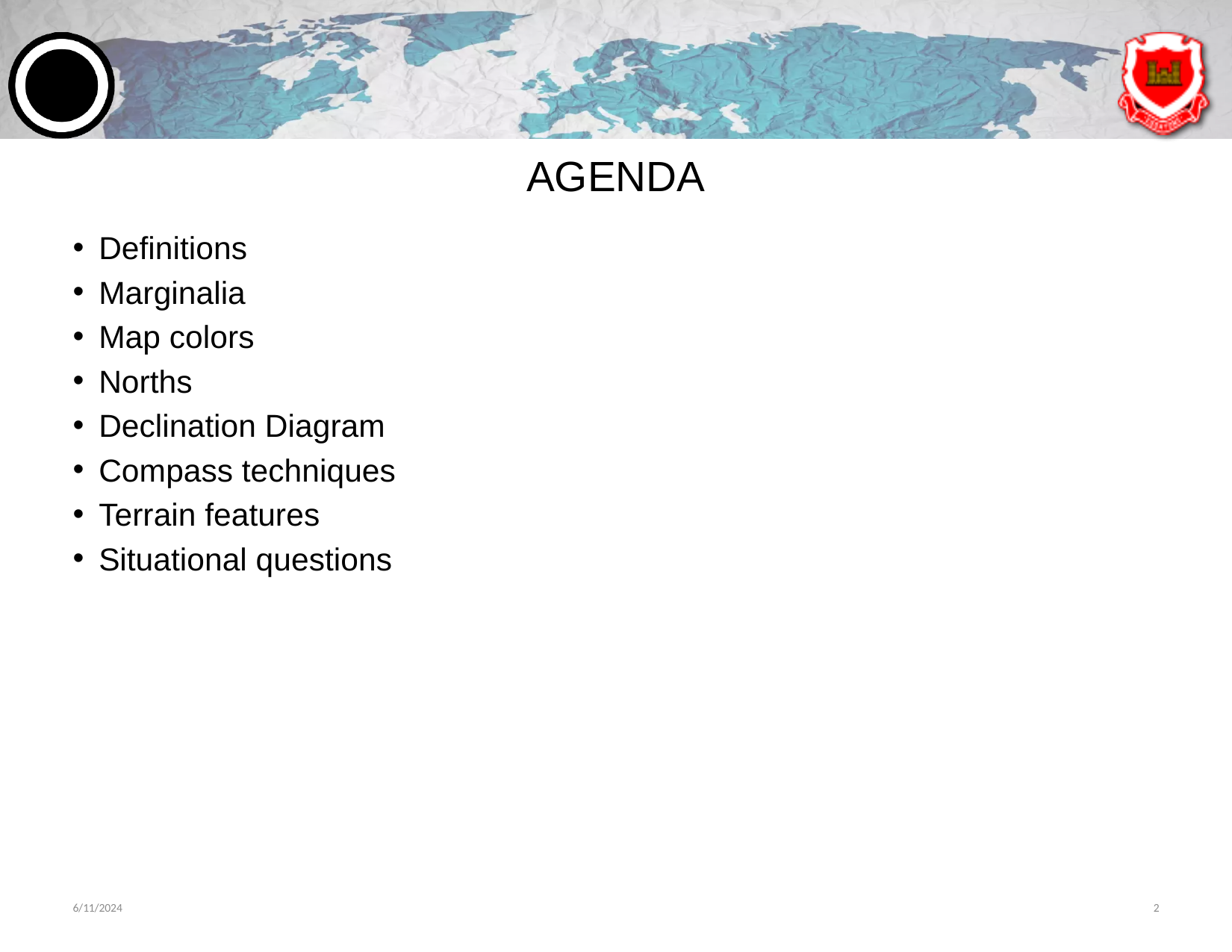

# AGENDA
Definitions
Marginalia
Map colors
Norths
Declination Diagram
Compass techniques
Terrain features
Situational questions

6/11/2024
2